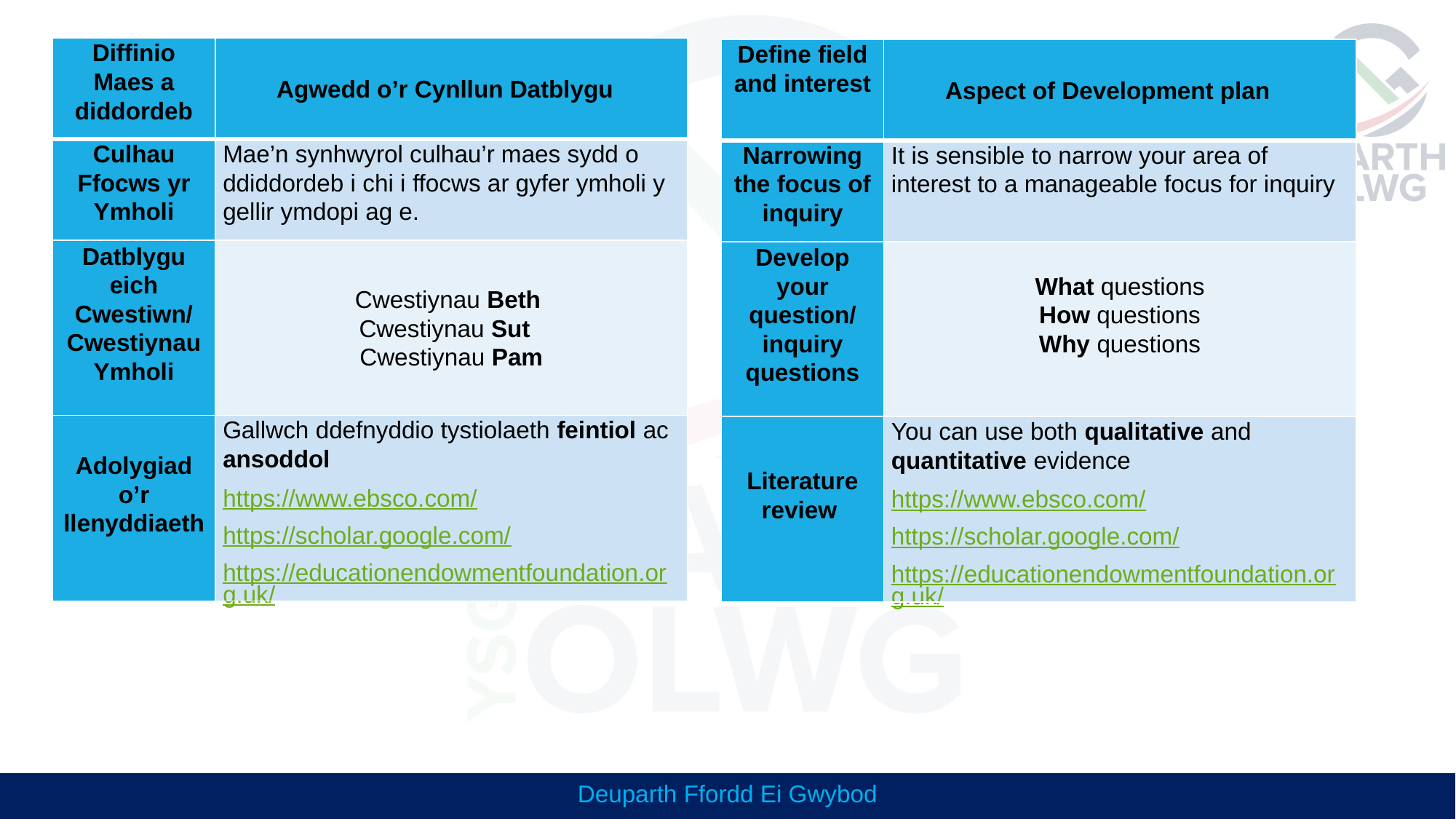

| Diffinio Maes a diddordeb | Agwedd o’r Cynllun Datblygu |
| --- | --- |
| Culhau Ffocws yr Ymholi | Mae’n synhwyrol culhau’r maes sydd o ddiddordeb i chi i ffocws ar gyfer ymholi y gellir ymdopi ag e. |
| Datblygu eich Cwestiwn/ Cwestiynau Ymholi | Cwestiynau Beth Cwestiynau Sut   Cwestiynau Pam |
| Adolygiad o’r llenyddiaeth | Gallwch ddefnyddio tystiolaeth feintiol ac ansoddol https://www.ebsco.com/   https://scholar.google.com/   https://educationendowmentfoundation.org.uk/ |
| Define field and interest | Aspect of Development plan |
| --- | --- |
| Narrowing the focus of inquiry | It is sensible to narrow your area of interest to a manageable focus for inquiry |
| Develop your question/ inquiry questions | What questions How questions Why questions |
| Literature review | You can use both qualitative and quantitative evidence https://www.ebsco.com/   https://scholar.google.com/   https://educationendowmentfoundation.org.uk/ |